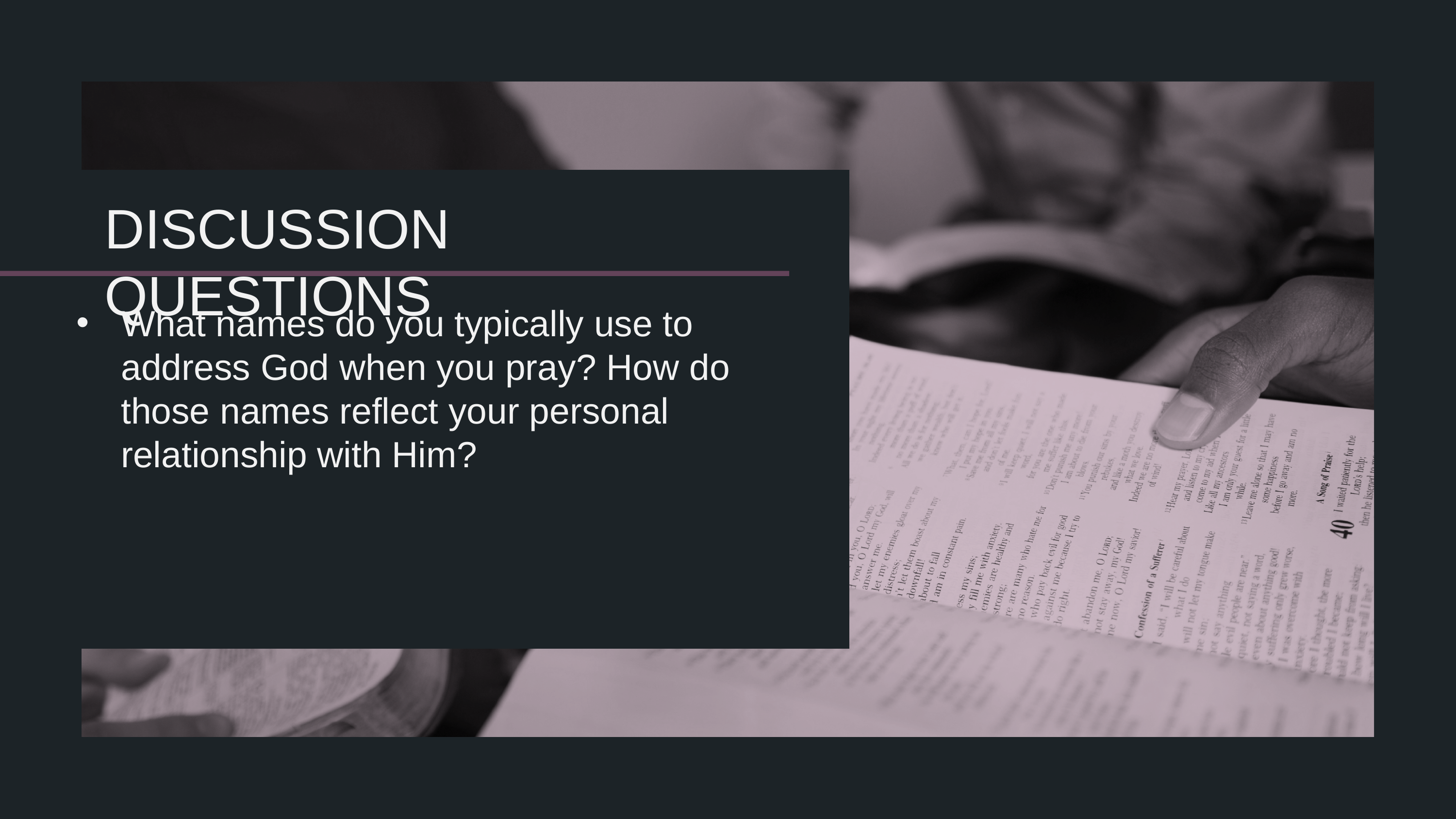

What names do you typically use to address God when you pray? How do those names reflect your personal relationship with Him?